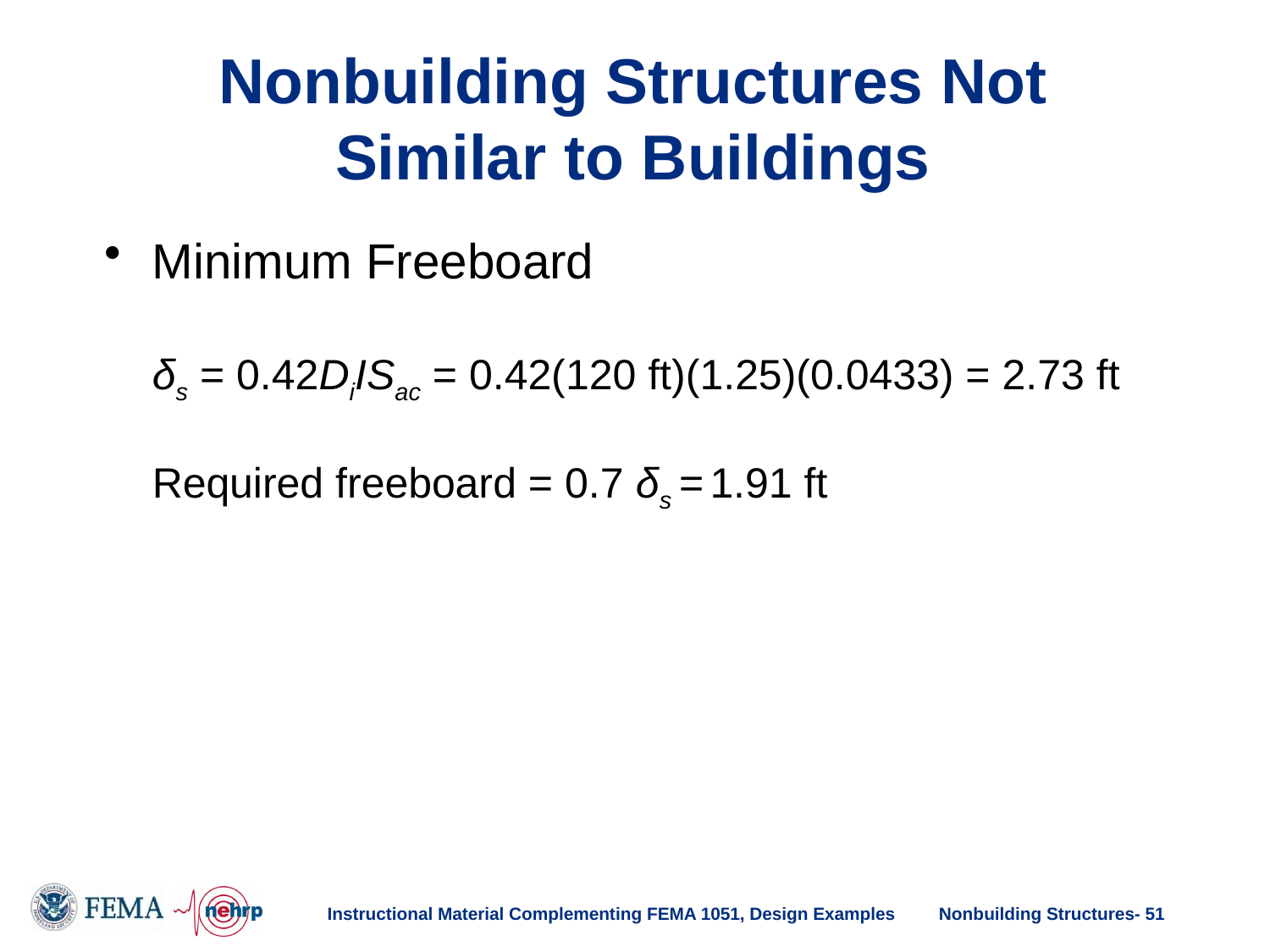

# Nonbuilding Structures Not Similar to Buildings
Minimum Freeboard
δs = 0.42DiISac = 0.42(120 ft)(1.25)(0.0433) = 2.73 ft
Required freeboard = 0.7 δs = 1.91 ft
Instructional Material Complementing FEMA 1051, Design Examples
Nonbuilding Structures- 51